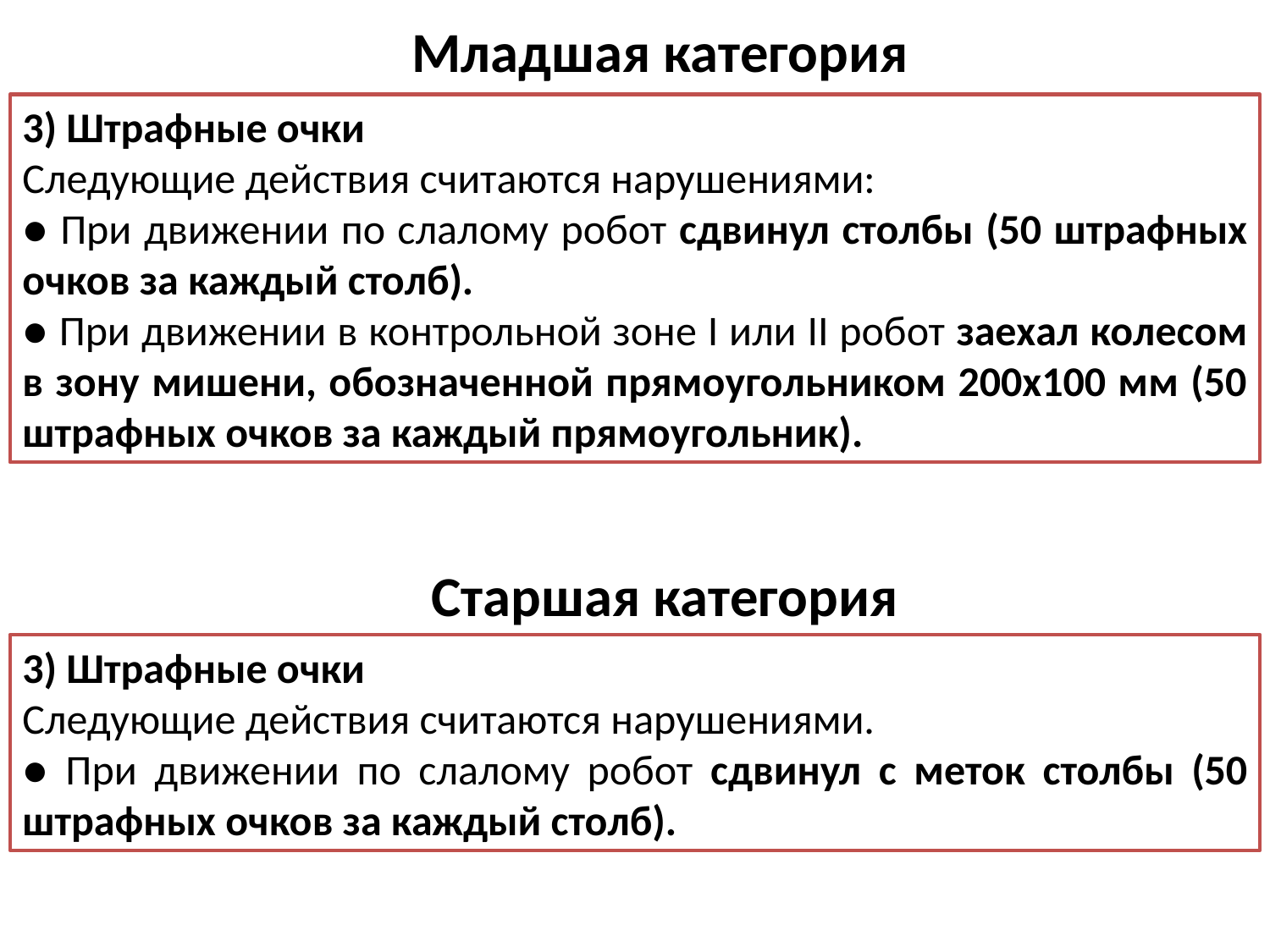

Младшая категория
3) Штрафные очки
Следующие действия считаются нарушениями:
● При движении по слалому робот сдвинул столбы (50 штрафных очков за каждый столб).
● При движении в контрольной зоне I или II робот заехал колесом в зону мишени, обозначенной прямоугольником 200х100 мм (50 штрафных очков за каждый прямоугольник).
Старшая категория
3) Штрафные очки
Следующие действия считаются нарушениями.
● При движении по слалому робот сдвинул с меток столбы (50 штрафных очков за каждый столб).